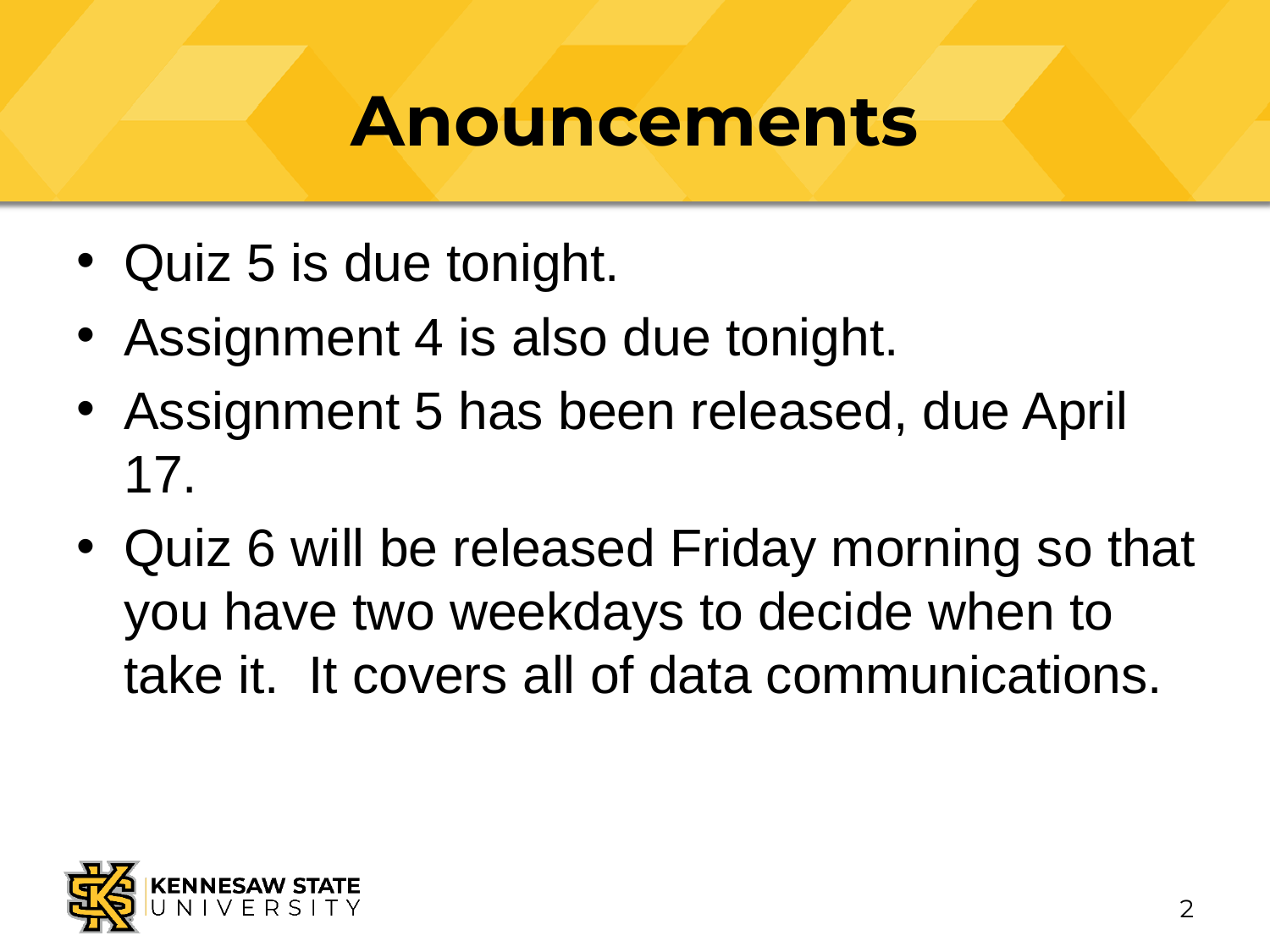

# Anouncements
Quiz 5 is due tonight.
Assignment 4 is also due tonight.
Assignment 5 has been released, due April 17.
Quiz 6 will be released Friday morning so that you have two weekdays to decide when to take it.  It covers all of data communications.
2